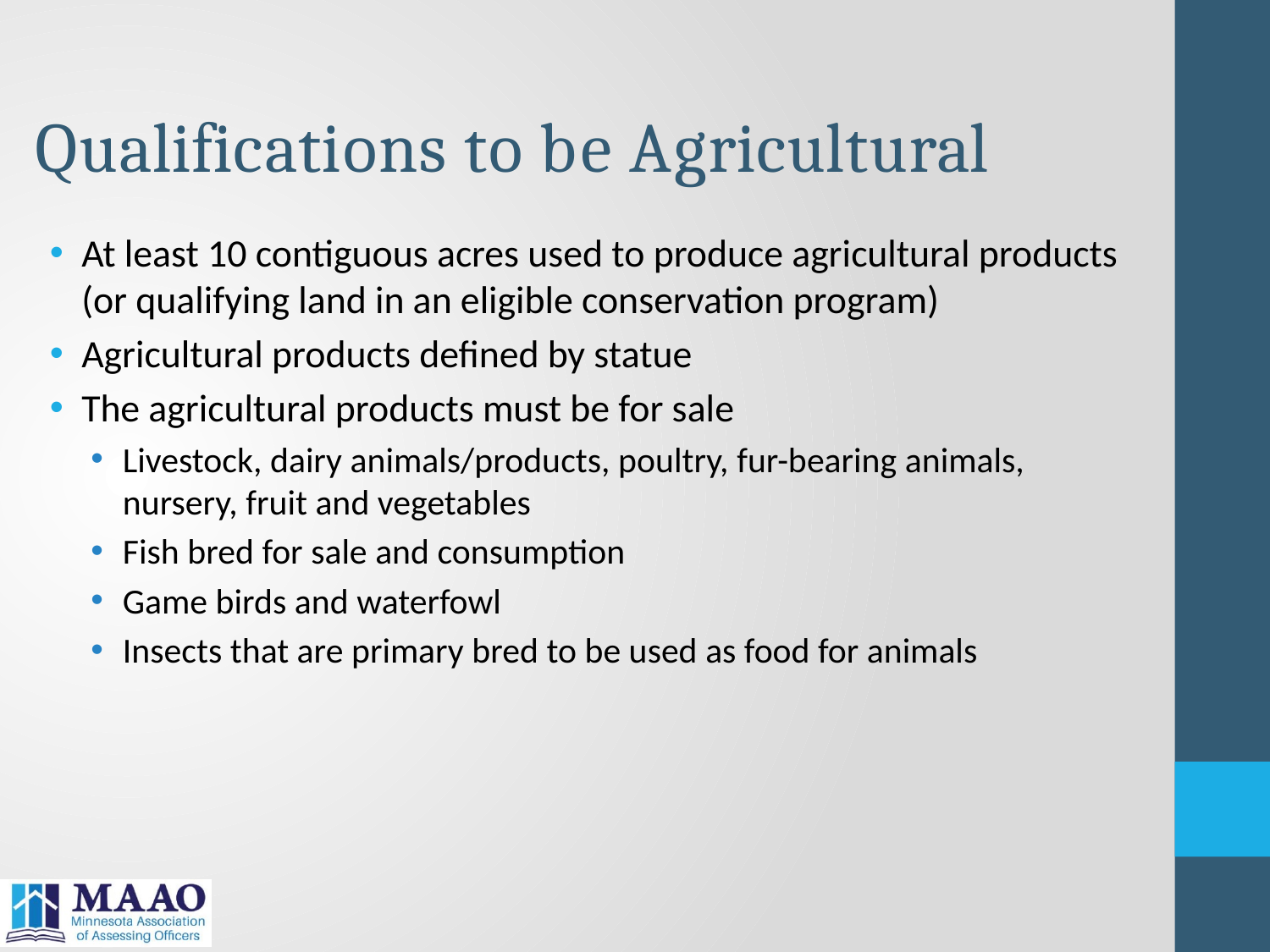

Qualifications to be Agricultural
At least 10 contiguous acres used to produce agricultural products (or qualifying land in an eligible conservation program)
Agricultural products defined by statue
The agricultural products must be for sale
Livestock, dairy animals/products, poultry, fur-bearing animals, nursery, fruit and vegetables
Fish bred for sale and consumption
Game birds and waterfowl
Insects that are primary bred to be used as food for animals